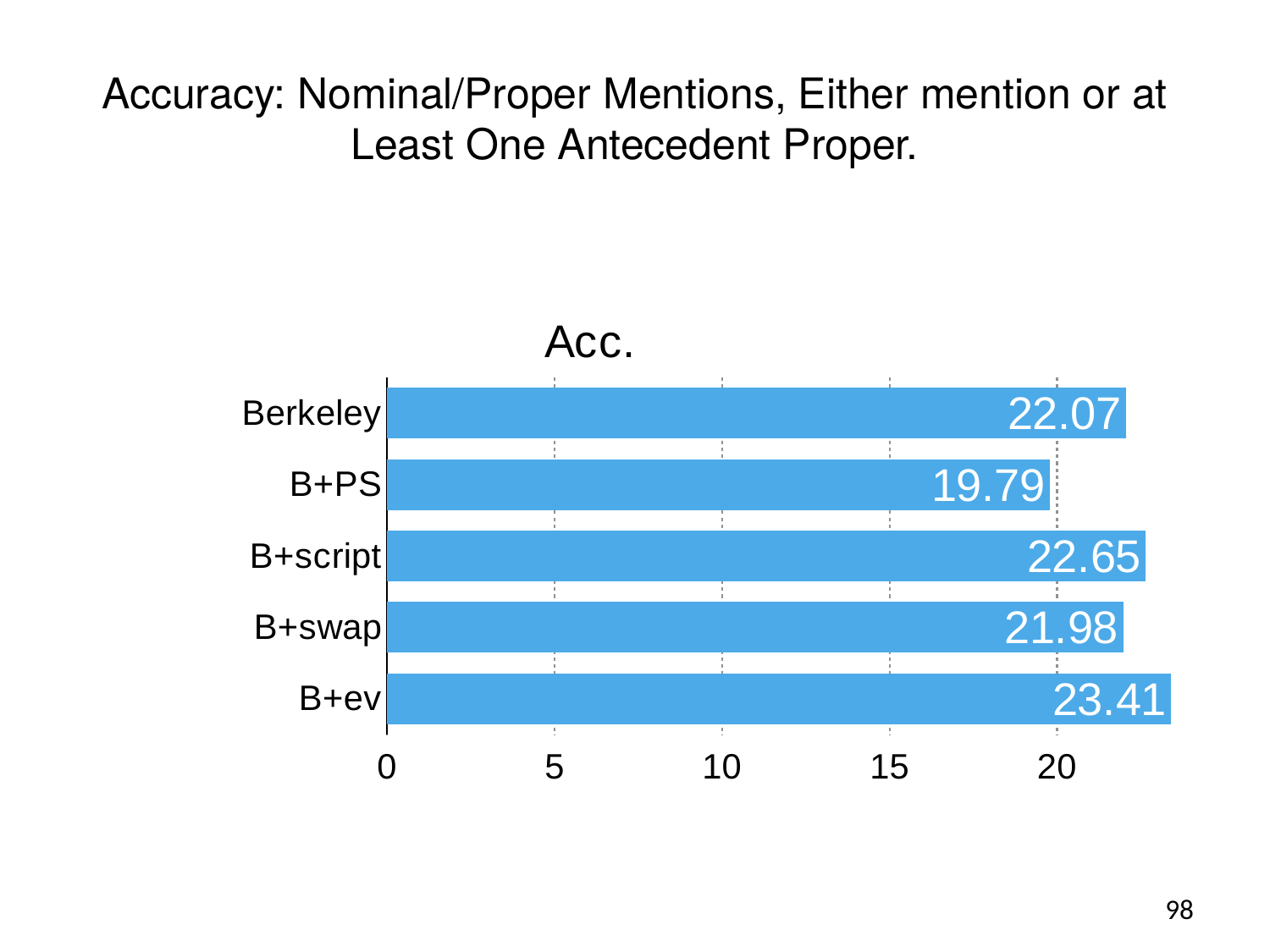

# Accuracy: Nominal/Proper Mentions, Either mention or at Least One Antecedent Proper.

### Chart: Acc.

| Category |  |
|---|---|
| Berkeley | 22.07 |
| B+PS | 19.79 |
| B+script | 22.65 |
| B+swap | 21.98 |
| B+ev | 23.41 |
98